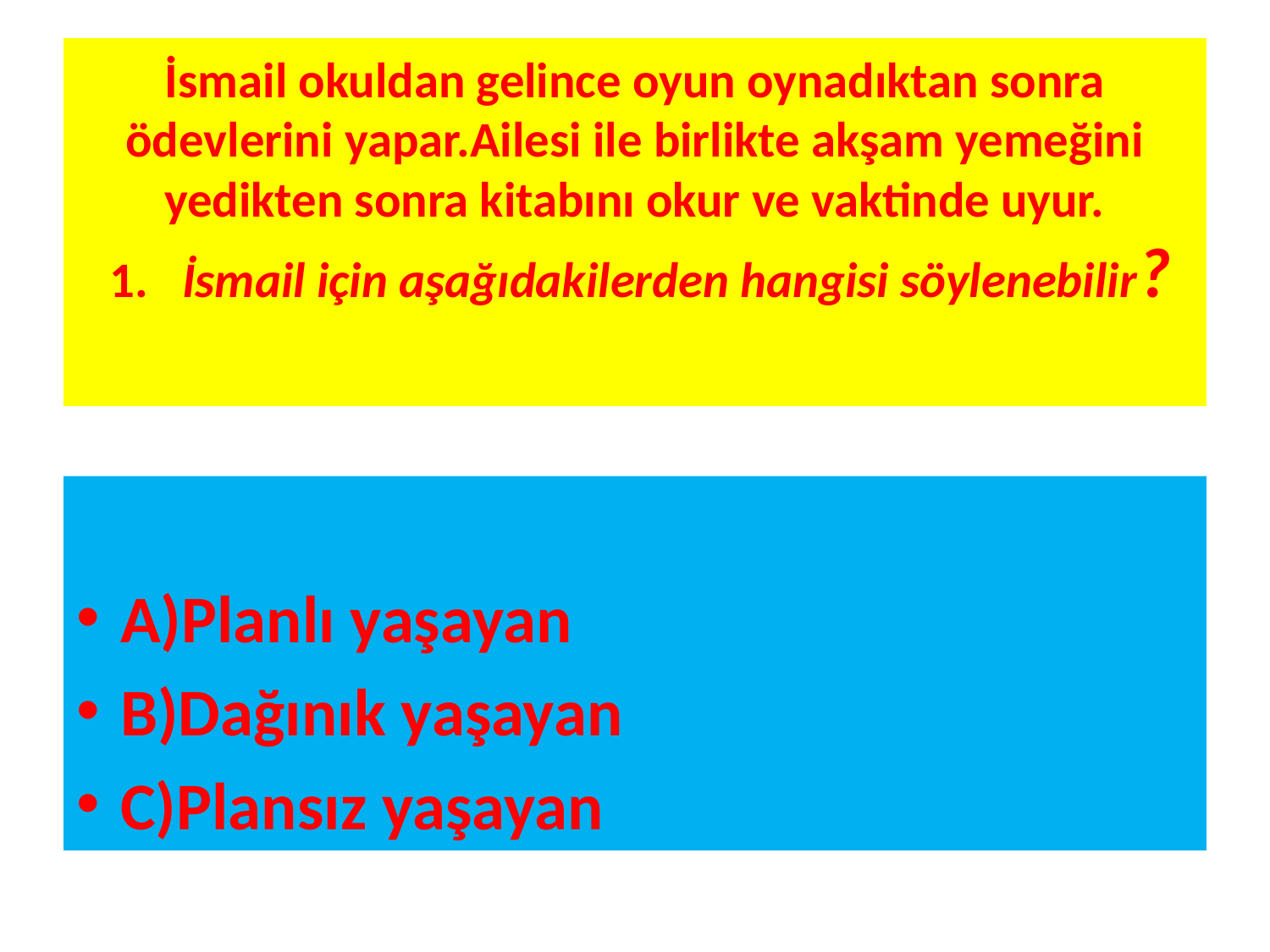

# İsmail okuldan gelince oyun oynadıktan sonra ödevlerini yapar.Ailesi ile birlikte akşam yemeğini yedikten sonra kitabını okur ve vaktinde uyur. 1.   İsmail için aşağıdakilerden hangisi söylenebilir?

A)Planlı yaşayan
B)Dağınık yaşayan
C)Plansız yaşayan